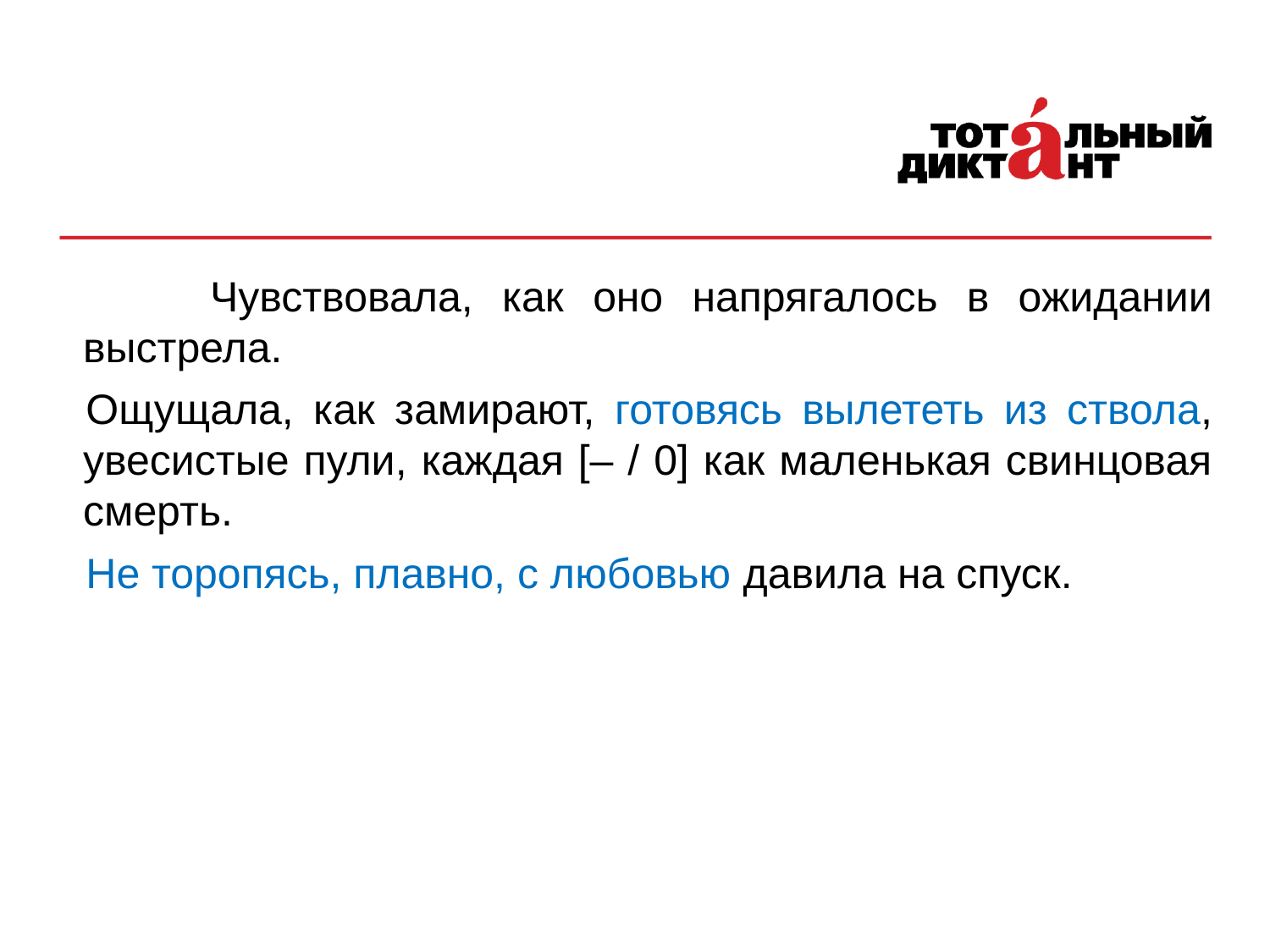

Чувствовала, как оно напрягалось в ожидании выстрела.
Ощущала, как замирают, готовясь вылететь из ствола, увесистые пули, каждая [– / 0] как маленькая свинцовая смерть.
Не торопясь, плавно, с любовью давила на спуск.